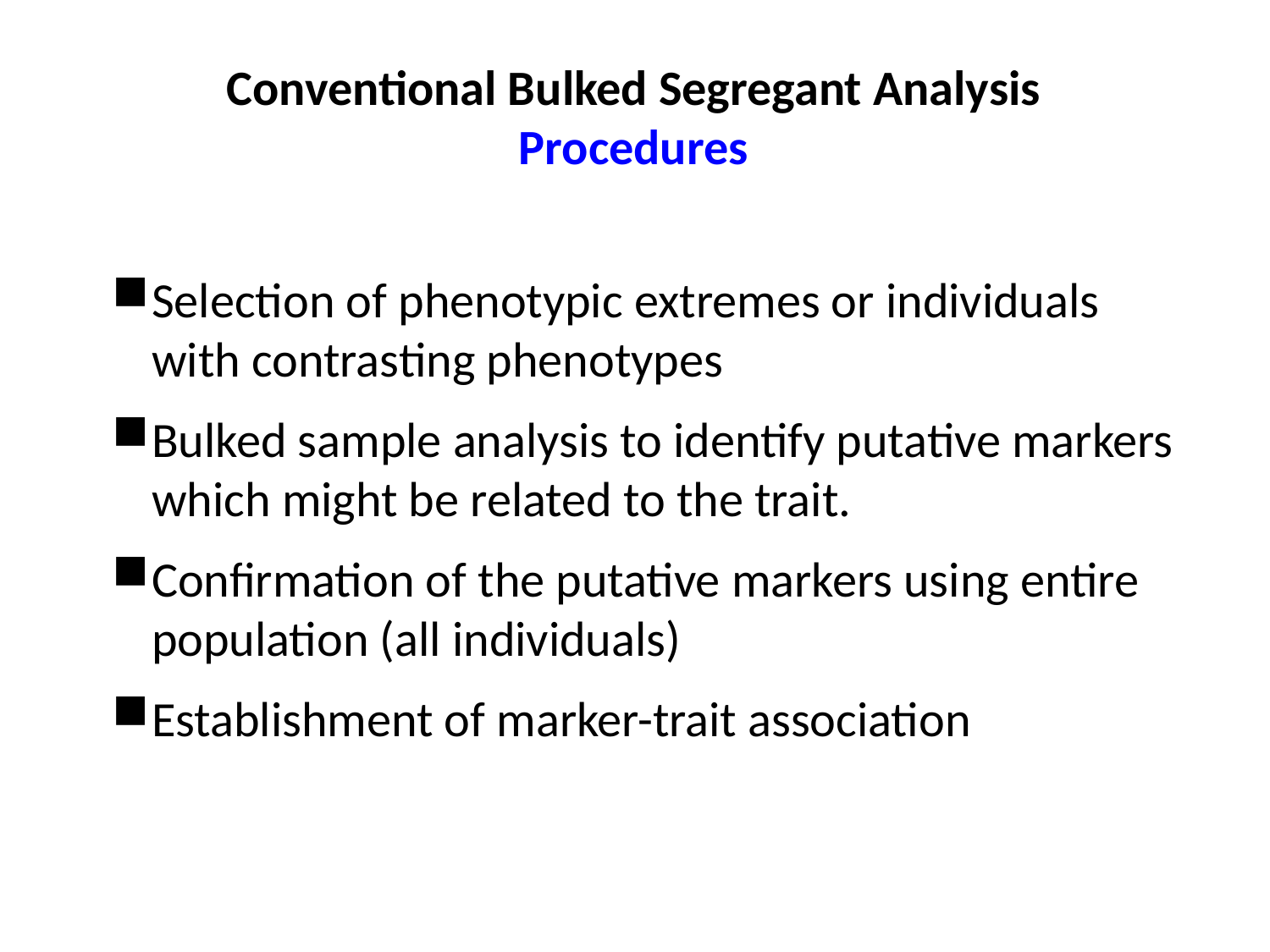

Conventional Bulked Segregant Analysis
Procedures
Selection of phenotypic extremes or individuals with contrasting phenotypes
Bulked sample analysis to identify putative markers which might be related to the trait.
Confirmation of the putative markers using entire population (all individuals)
Establishment of marker-trait association